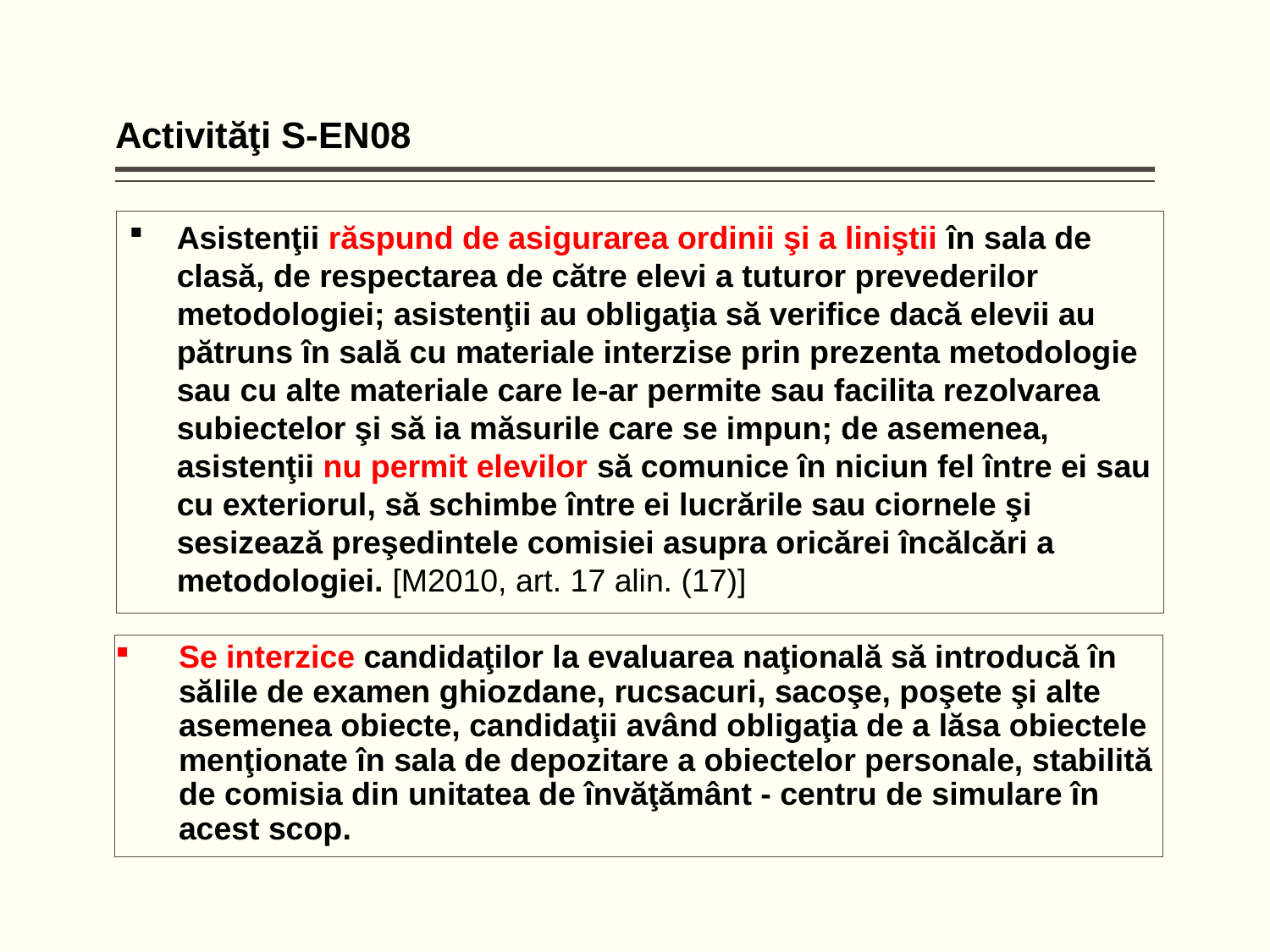

Activităţi S-EN08
Asistenţii răspund de asigurarea ordinii şi a liniştii în sala de clasă, de respectarea de către elevi a tuturor prevederilor metodologiei; asistenţii au obligaţia să verifice dacă elevii au pătruns în sală cu materiale interzise prin prezenta metodologie sau cu alte materiale care le-ar permite sau facilita rezolvarea subiectelor şi să ia măsurile care se impun; de asemenea, asistenţii nu permit elevilor să comunice în niciun fel între ei sau cu exteriorul, să schimbe între ei lucrările sau ciornele şi sesizează preşedintele comisiei asupra oricărei încălcări a metodologiei. [M2010, art. 17 alin. (17)]
# Se interzice candidaţilor la evaluarea naţională să introducă în sălile de examen ghiozdane, rucsacuri, sacoşe, poşete şi alte asemenea obiecte, candidaţii având obligaţia de a lăsa obiectele menţionate în sala de depozitare a obiectelor personale, stabilită de comisia din unitatea de învăţământ - centru de simulare în acest scop.